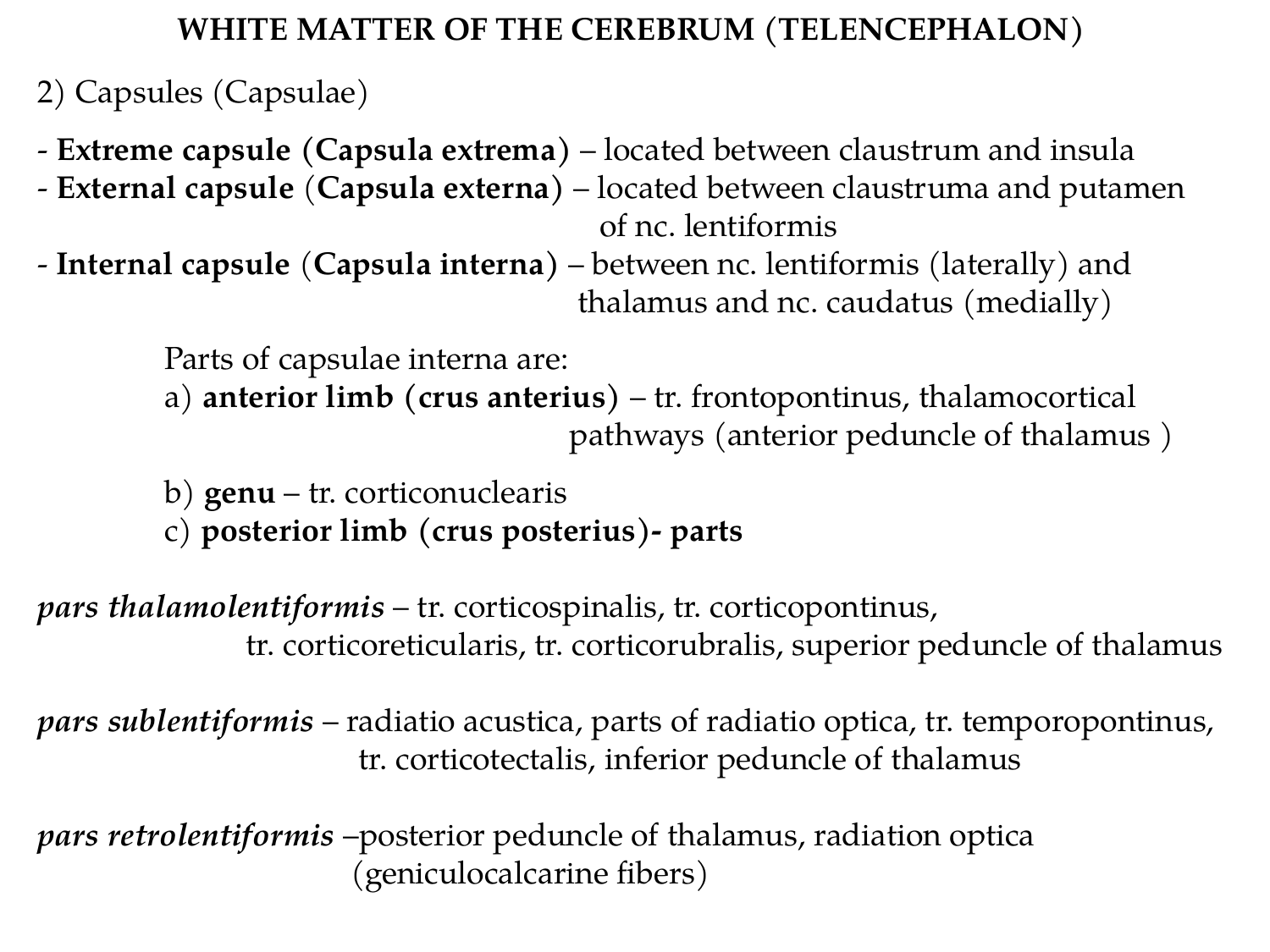

WHITE MATTER OF THE CEREBRUM (TELENCEPHALON)
2) Capsules (Capsulae)
- Extreme capsule (Capsula extrema) – located between claustrum and insula
- External capsule (Capsula externa) – located between claustruma and putamen
                                                                      of nc. lentiformis
- Internal capsule (Capsula interna) – between nc. lentiformis (laterally) and
				    thalamus and nc. caudatus (medially)
	Parts of capsulae interna are:
	a) anterior limb (crus anterius) – tr. frontopontinus, thalamocortical
				   pathways (anterior peduncle of thalamus )
	b) genu – tr. corticonuclearis
	c) posterior limb (crus posterius)- parts
pars thalamolentiformis – tr. corticospinalis, tr. corticopontinus,
                          tr. corticoreticularis, tr. corticorubralis, superior peduncle of thalamus
pars sublentiformis – radiatio acustica, parts of radiatio optica, tr. temporopontinus,
                                        tr. corticotectalis, inferior peduncle of thalamus
pars retrolentiformis –posterior peduncle of thalamus, radiation optica
                                       (geniculocalcarine fibers)